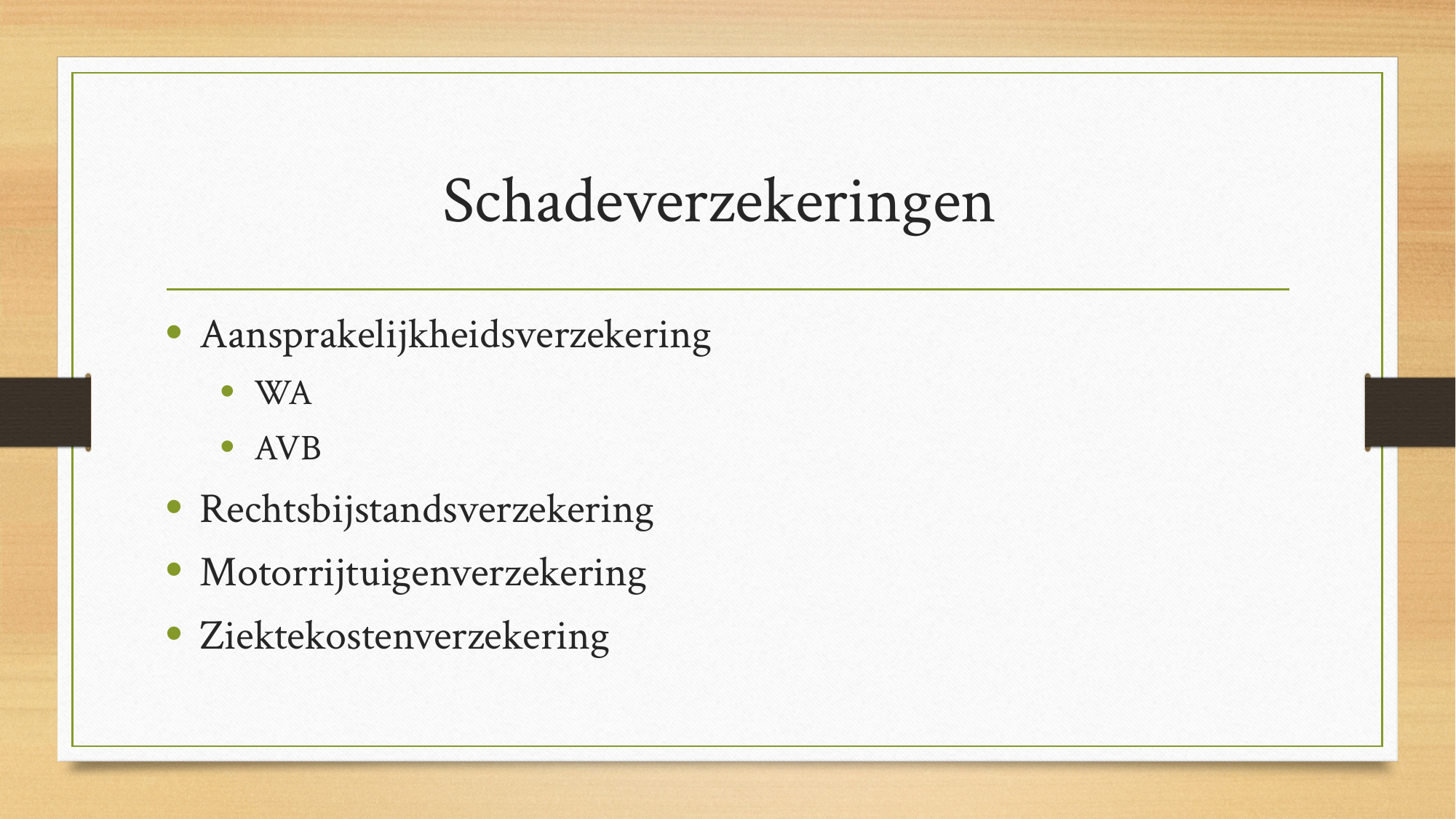

# Schadeverzekeringen
Aansprakelijkheidsverzekering
WA
AVB
Rechtsbijstandsverzekering
Motorrijtuigenverzekering
Ziektekostenverzekering